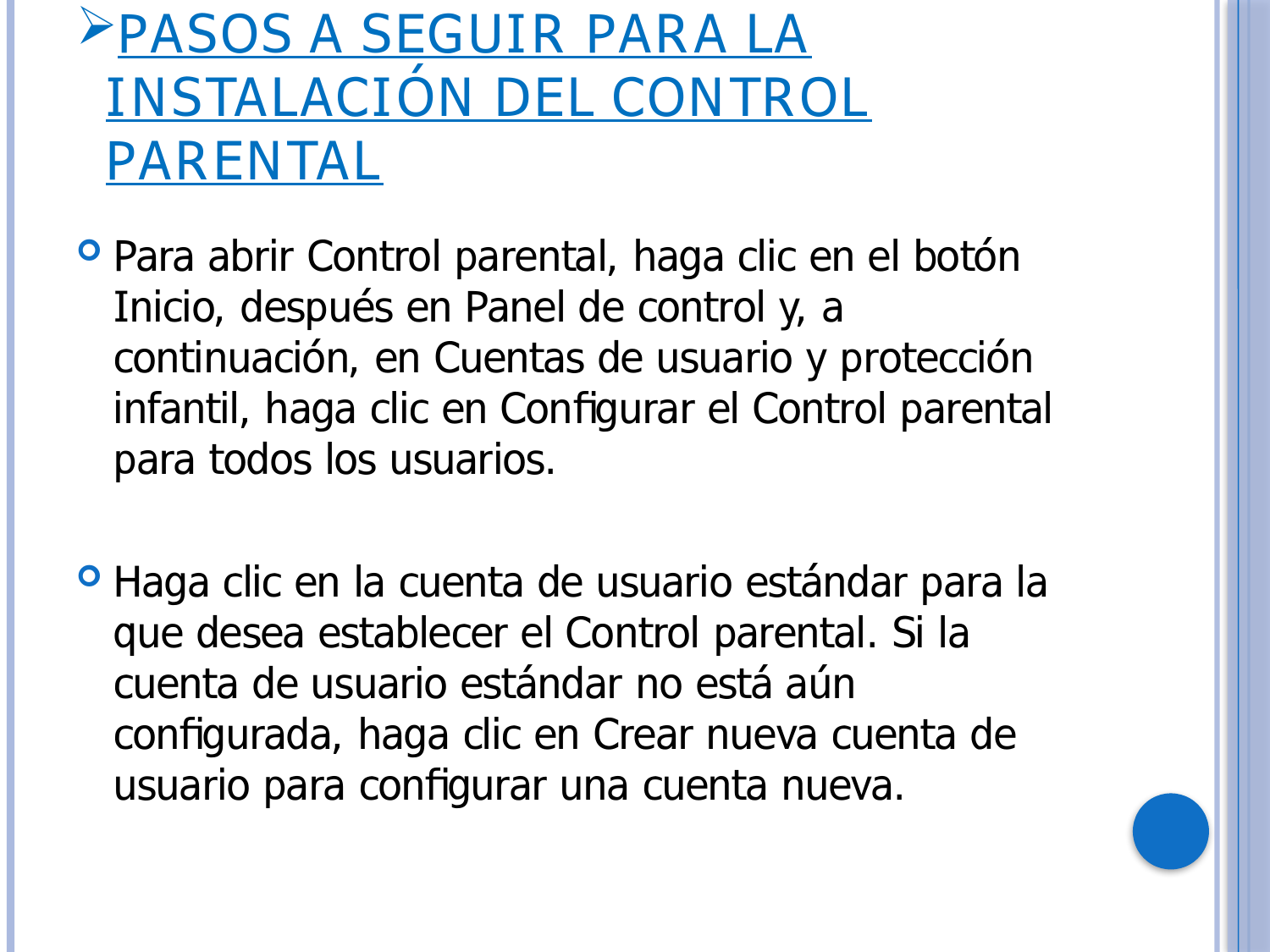

# Pasos a seguir para la instalación del control parental
Para abrir Control parental, haga clic en el botón Inicio, después en Panel de control y, a continuación, en Cuentas de usuario y protección infantil, haga clic en Configurar el Control parental para todos los usuarios.‌

Haga clic en la cuenta de usuario estándar para la que desea establecer el Control parental. Si la cuenta de usuario estándar no está aún configurada, haga clic en Crear nueva cuenta de usuario para configurar una cuenta nueva.